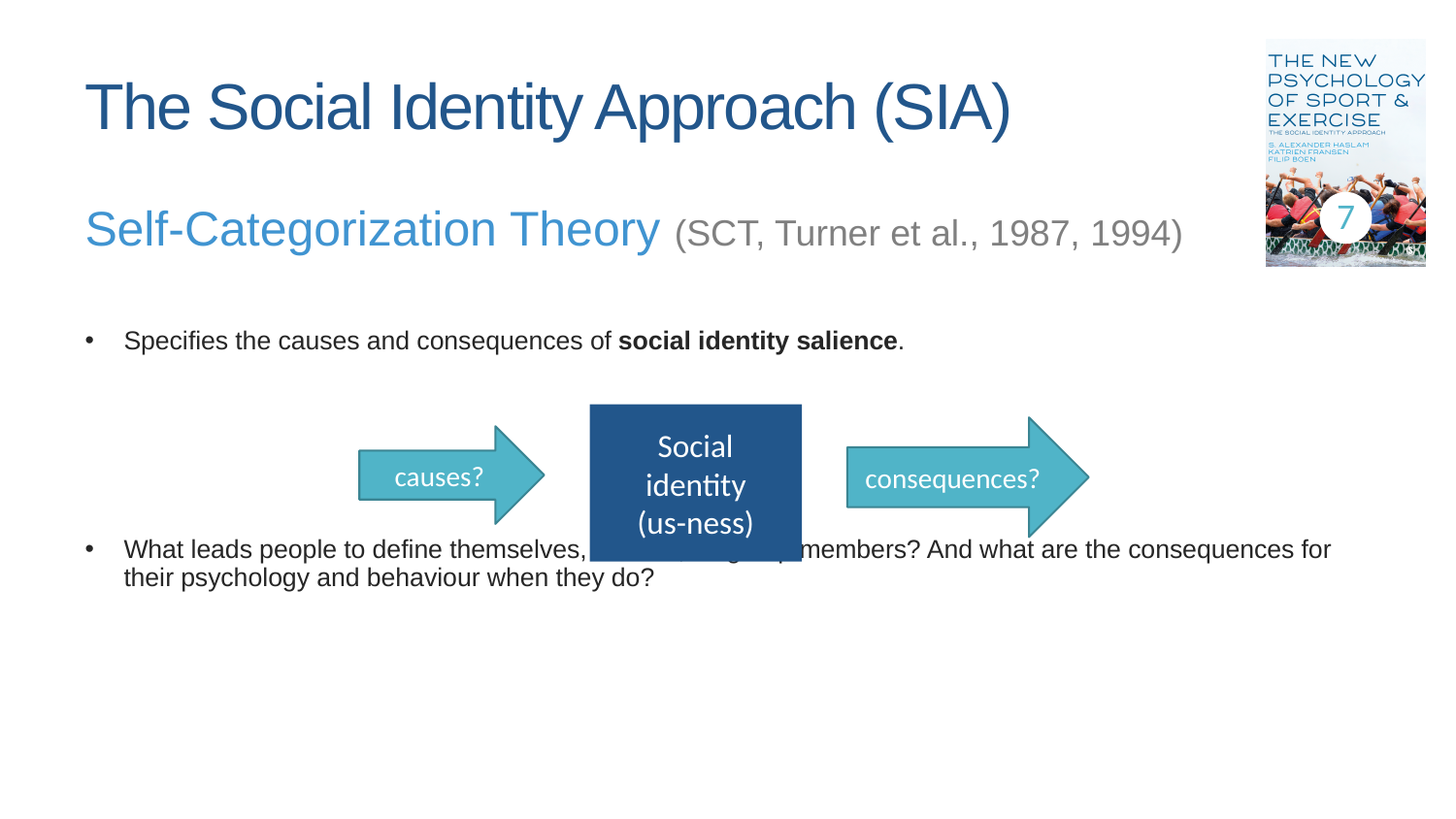

# The Social Identity Approach (SIA)
7
Self-Categorization Theory (SCT, Turner et al., 1987, 1994)
Specifies the causes and consequences of social identity salience.

What leads people to define themselves, and act, as group members? And what are the consequences for their psychology and behaviour when they do?

Social identity
(us-ness)
consequences?
causes?